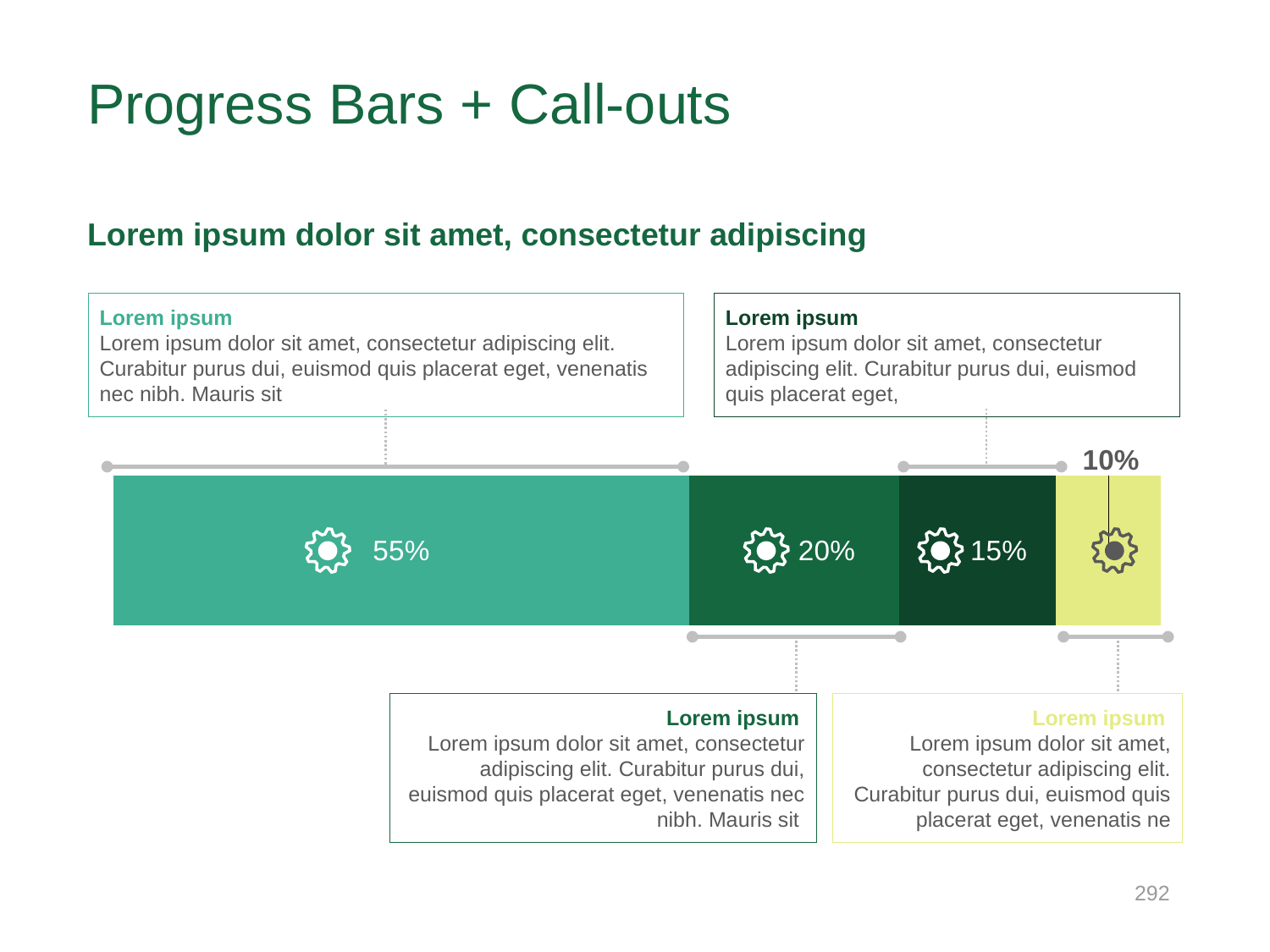

# Progress Bars + Call-outs
Lorem ipsum dolor sit amet, consectetur adipiscing
Lorem ipsum
Lorem ipsum dolor sit amet, consectetur adipiscing elit. Curabitur purus dui, euismod quis placerat eget, venenatis nec nibh. Mauris sit
Lorem ipsum
Lorem ipsum dolor sit amet, consectetur adipiscing elit. Curabitur purus dui, euismod quis placerat eget,

### Chart

| Category | Content | Marketing | Technology | Other |
|---|---|---|---|---|
| Category 1 | 55.0 | 20.0 | 15.0 | 10.0 |

Lorem ipsum
Lorem ipsum dolor sit amet, consectetur adipiscing elit. Curabitur purus dui, euismod quis placerat eget, venenatis nec nibh. Mauris sit
Lorem ipsum
Lorem ipsum dolor sit amet, consectetur adipiscing elit. Curabitur purus dui, euismod quis placerat eget, venenatis ne
292